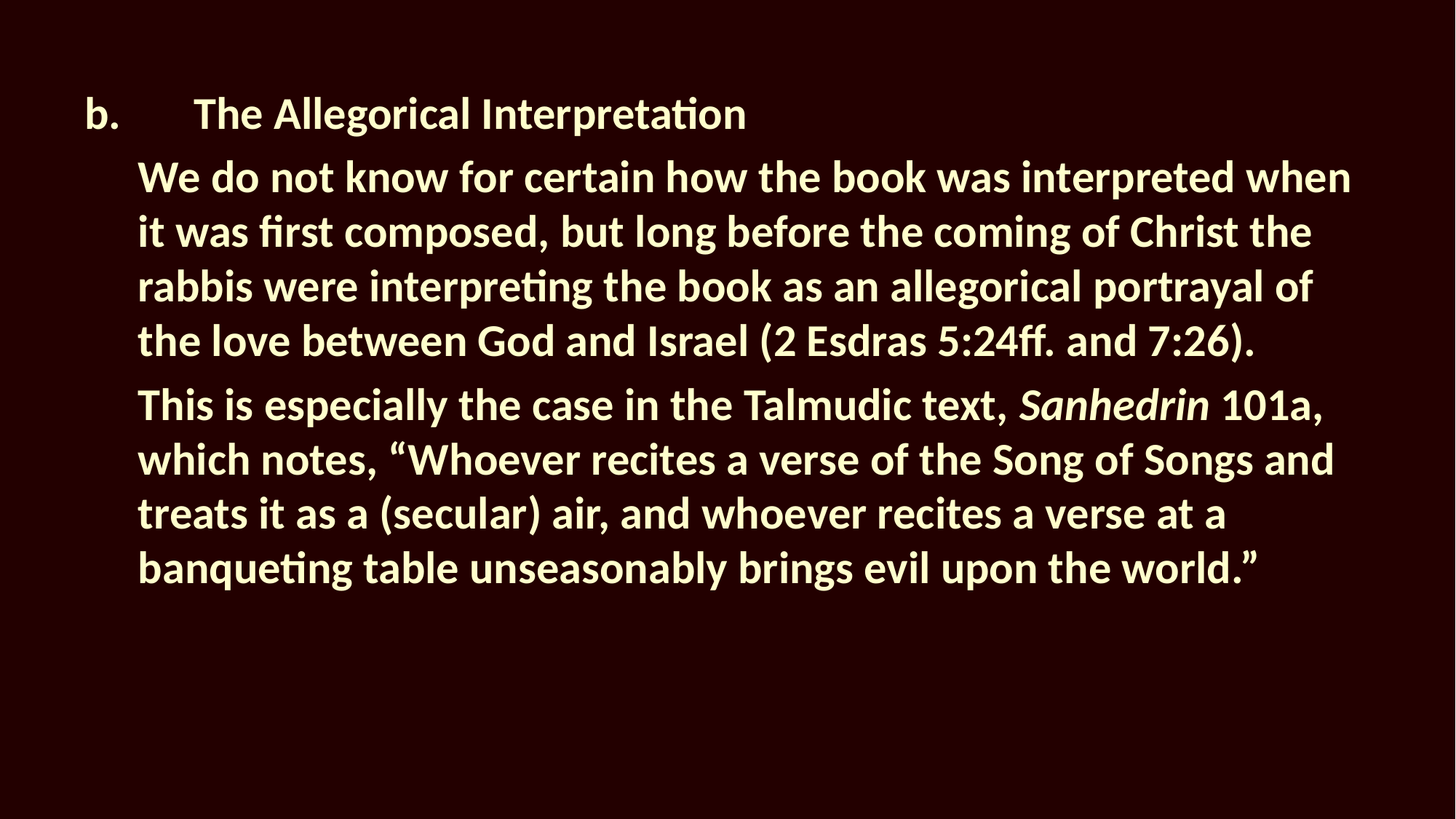

b.	The Allegorical Interpretation
We do not know for certain how the book was interpreted when it was first composed, but long before the coming of Christ the rabbis were interpreting the book as an allegorical portrayal of the love between God and Israel (2 Esdras 5:24ff. and 7:26).
This is especially the case in the Talmudic text, Sanhedrin 101a, which notes, “Whoever recites a verse of the Song of Songs and treats it as a (secular) air, and whoever recites a verse at a banqueting table unseasonably brings evil upon the world.”